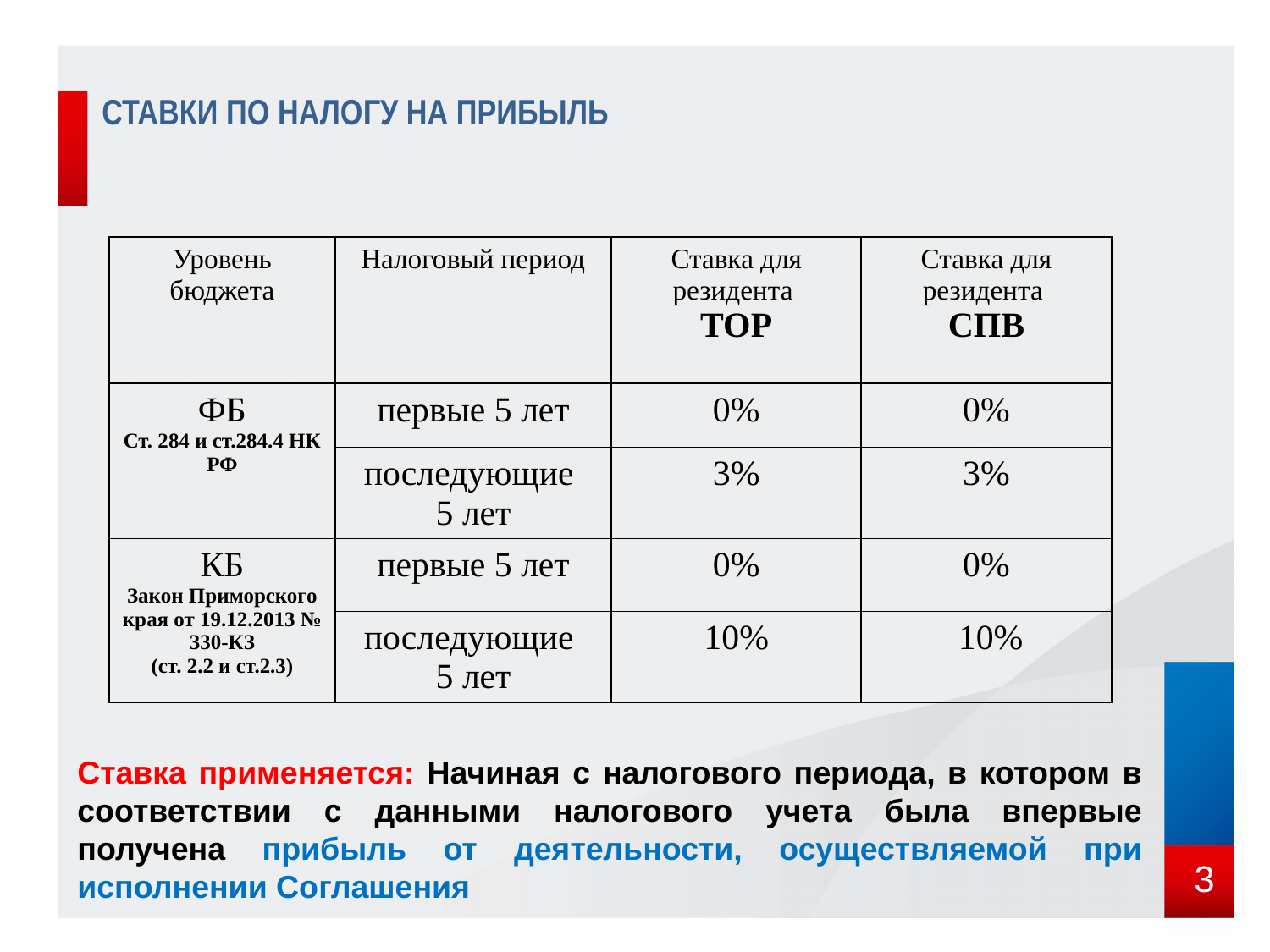

# СТАВКИ ПО НАЛОГУ НА ПРИБЫЛЬ
| Уровень бюджета | Налоговый период | Ставка для резидента ТОР | Ставка для резидента СПВ |
| --- | --- | --- | --- |
| ФБ Ст. 284 и ст.284.4 НК РФ | первые 5 лет | 0% | 0% |
|  | последующие 5 лет | 3% | 3% |
| КБ Закон Приморского края от 19.12.2013 № 330-КЗ (ст. 2.2 и ст.2.3) | первые 5 лет | 0% | 0% |
|  | последующие 5 лет | 10% | 10% |
Ставка применяется: Начиная с налогового периода, в котором в соответствии с данными налогового учета была впервые получена прибыль от деятельности, осуществляемой при исполнении Соглашения
 3